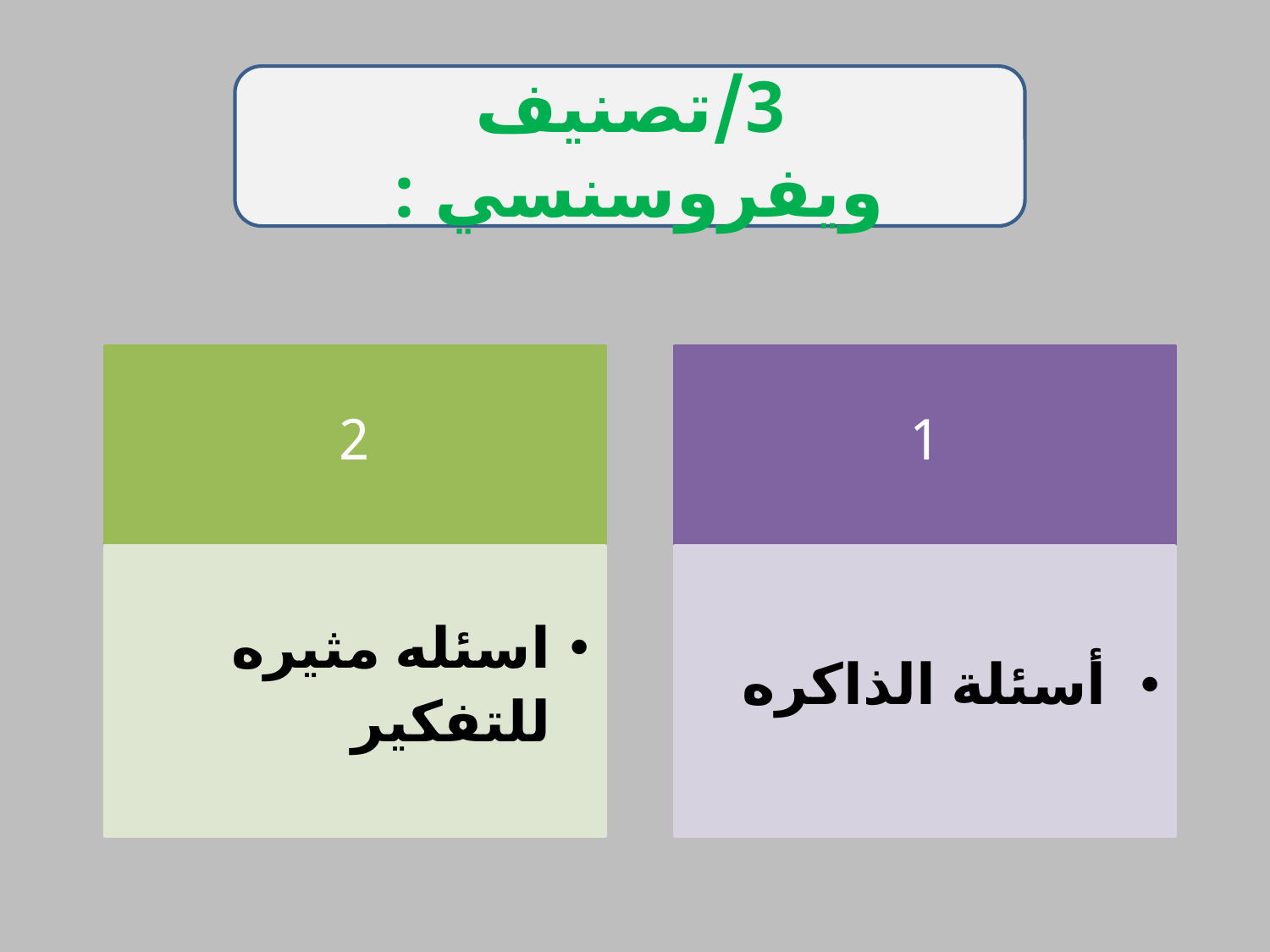

3/تصنيف ويفروسنسي :
2
اسئله مثيره للتفكير
1
 أسئلة الذاكره